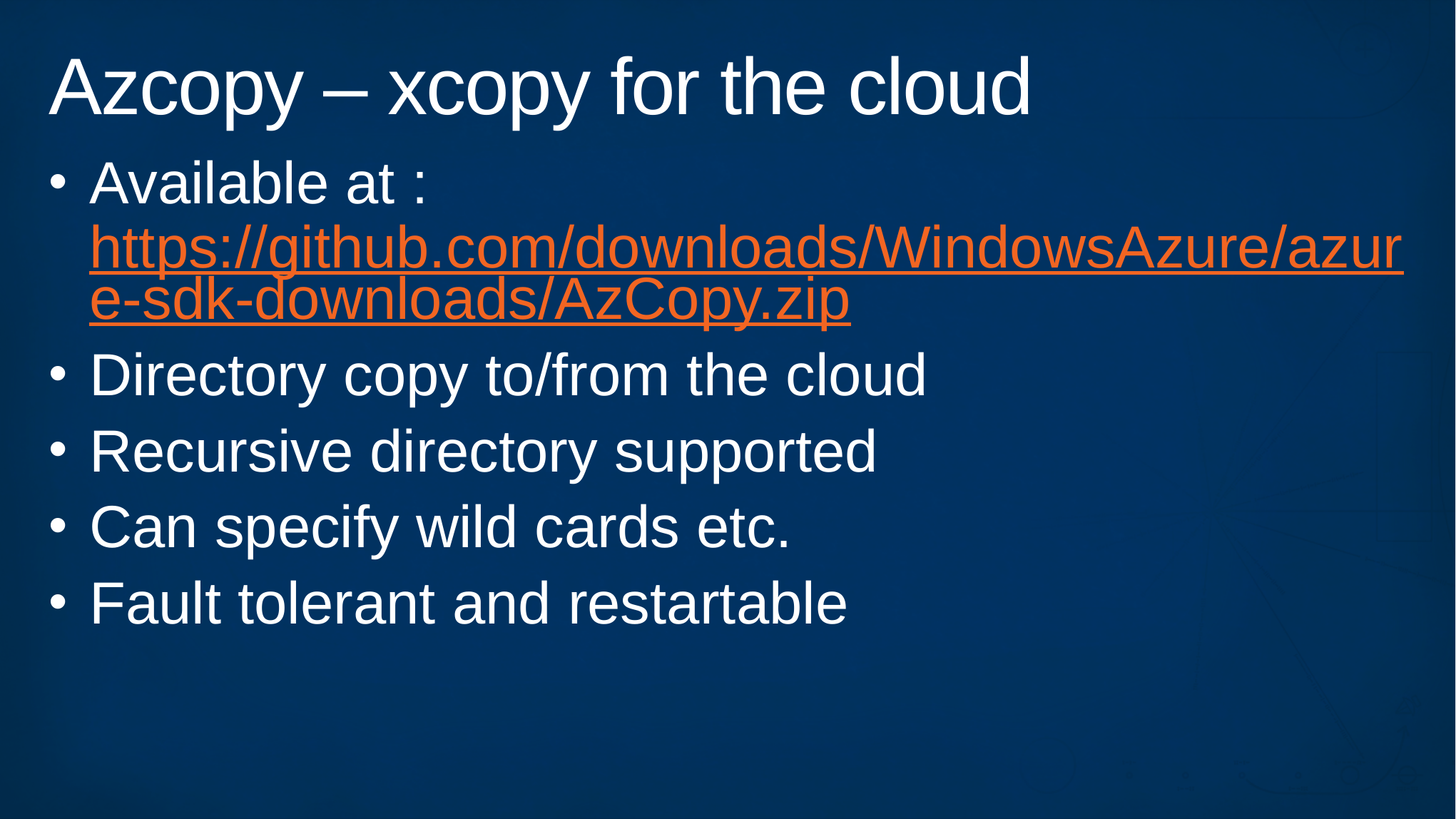

# Azcopy – xcopy for the cloud
Available at : https://github.com/downloads/WindowsAzure/azure-sdk-downloads/AzCopy.zip
Directory copy to/from the cloud
Recursive directory supported
Can specify wild cards etc.
Fault tolerant and restartable